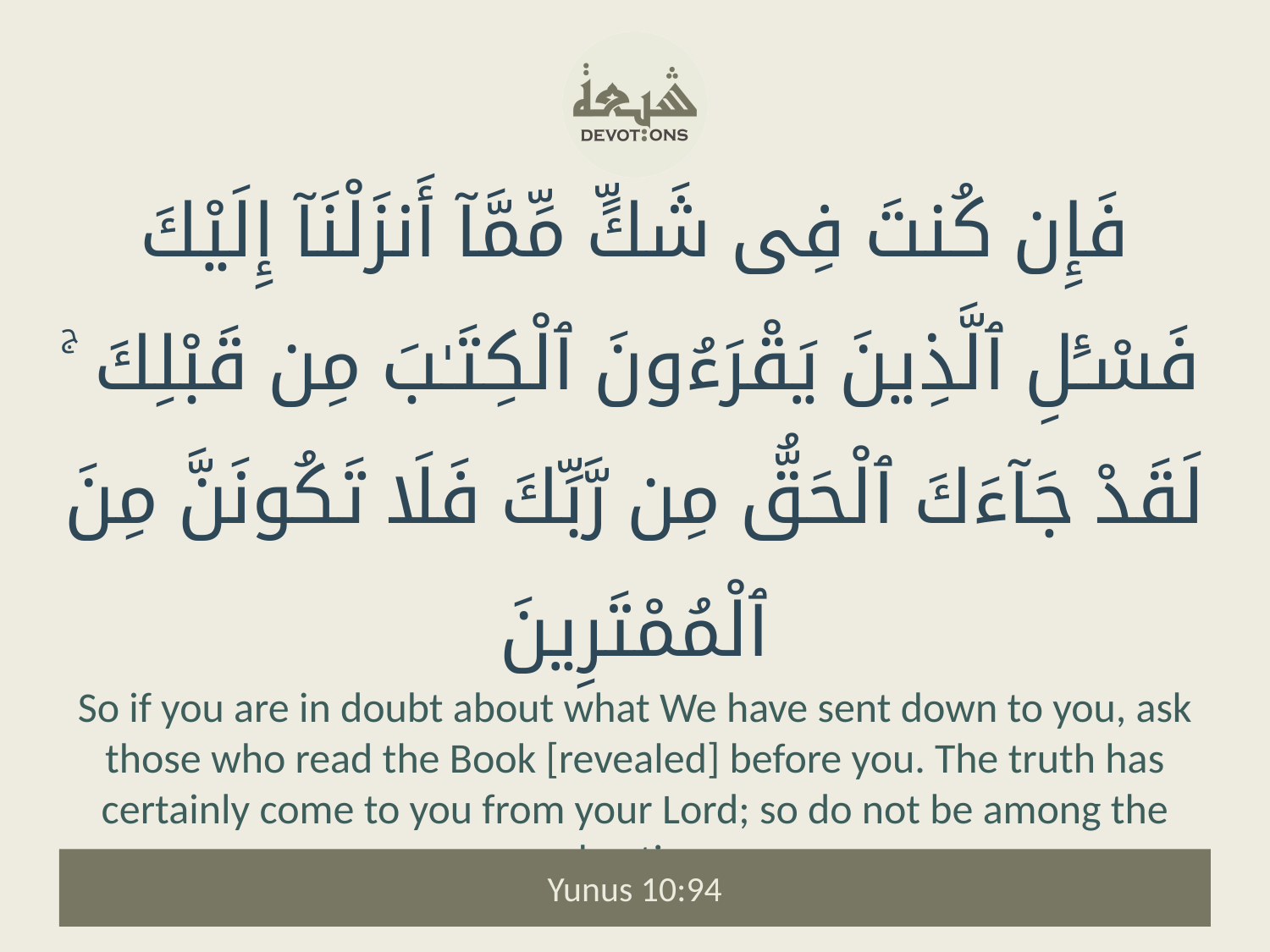

فَإِن كُنتَ فِى شَكٍّ مِّمَّآ أَنزَلْنَآ إِلَيْكَ فَسْـَٔلِ ٱلَّذِينَ يَقْرَءُونَ ٱلْكِتَـٰبَ مِن قَبْلِكَ ۚ لَقَدْ جَآءَكَ ٱلْحَقُّ مِن رَّبِّكَ فَلَا تَكُونَنَّ مِنَ ٱلْمُمْتَرِينَ
So if you are in doubt about what We have sent down to you, ask those who read the Book [revealed] before you. The truth has certainly come to you from your Lord; so do not be among the skeptics.
Yunus 10:94